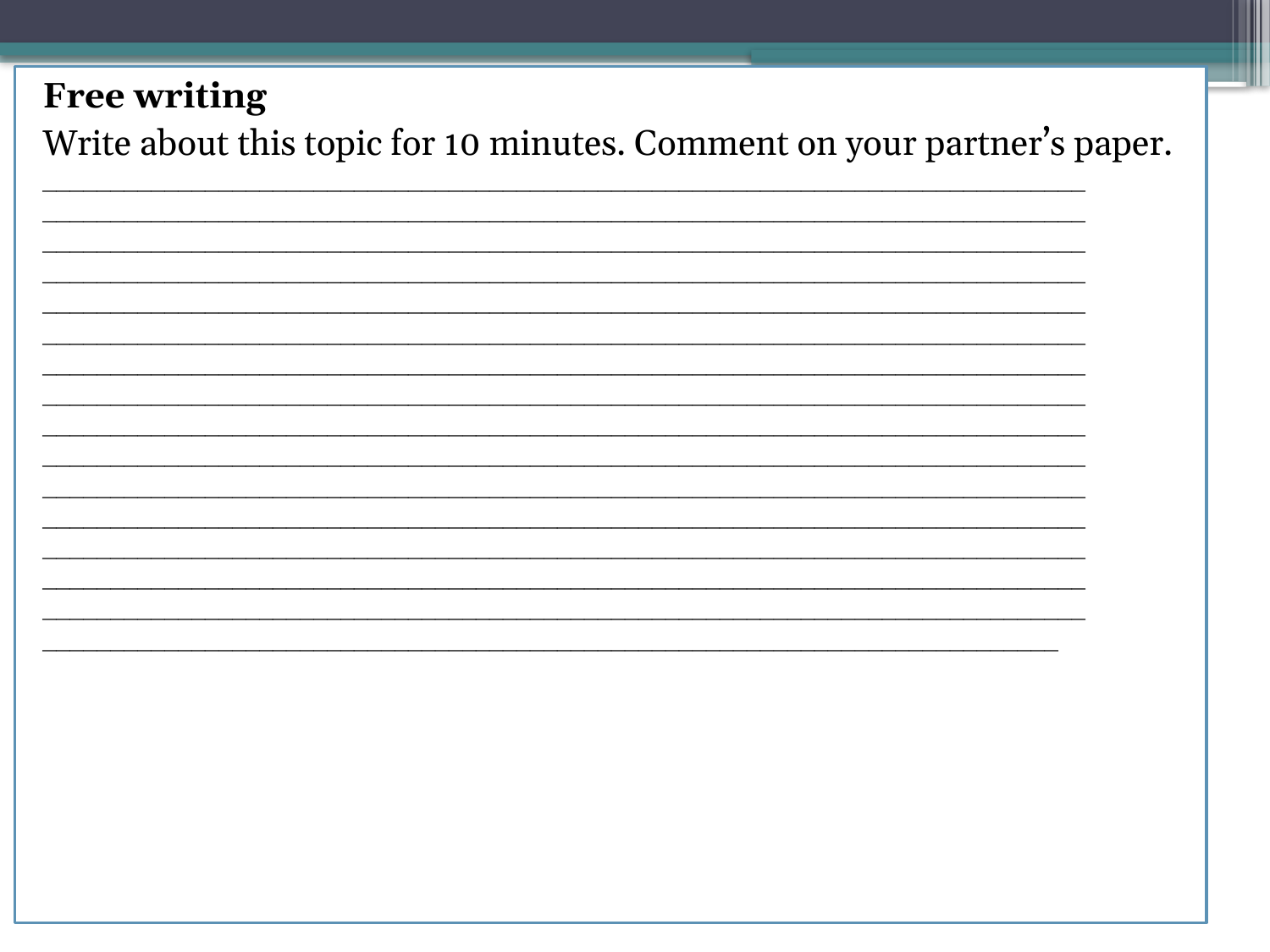

Free writing
Write about this topic for 10 minutes. Comment on your partner’s paper.
_____________________________________________________________________________
_____________________________________________________________________________
_____________________________________________________________________________
_____________________________________________________________________________
_____________________________________________________________________________
_____________________________________________________________________________
_____________________________________________________________________________
_____________________________________________________________________________
_____________________________________________________________________________
_____________________________________________________________________________
_____________________________________________________________________________
_____________________________________________________________________________
_____________________________________________________________________________
_____________________________________________________________________________
_____________________________________________________________________________
___________________________________________________________________________
#